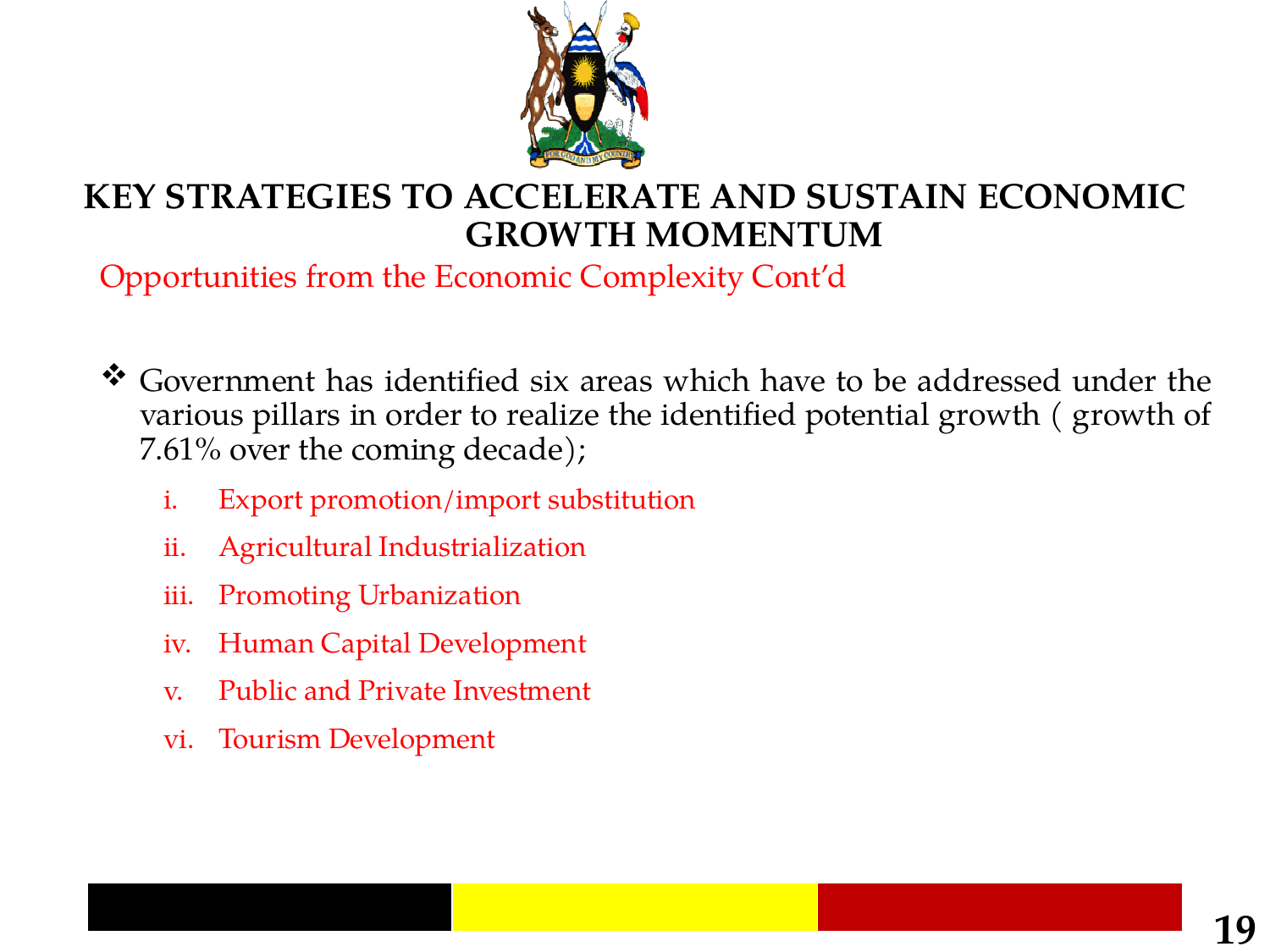

KEY STRATEGIES TO ACCELERATE AND SUSTAIN ECONOMIC GROWTH MOMENTUM

Opportunities from the Economic Complexity Cont’d

Government has identified six areas which have to be addressed under the various pillars in order to realize the identified potential growth ( growth of 7.61% over the coming decade);
Export promotion/import substitution
Agricultural Industrialization
Promoting Urbanization
Human Capital Development
Public and Private Investment
Tourism Development

19